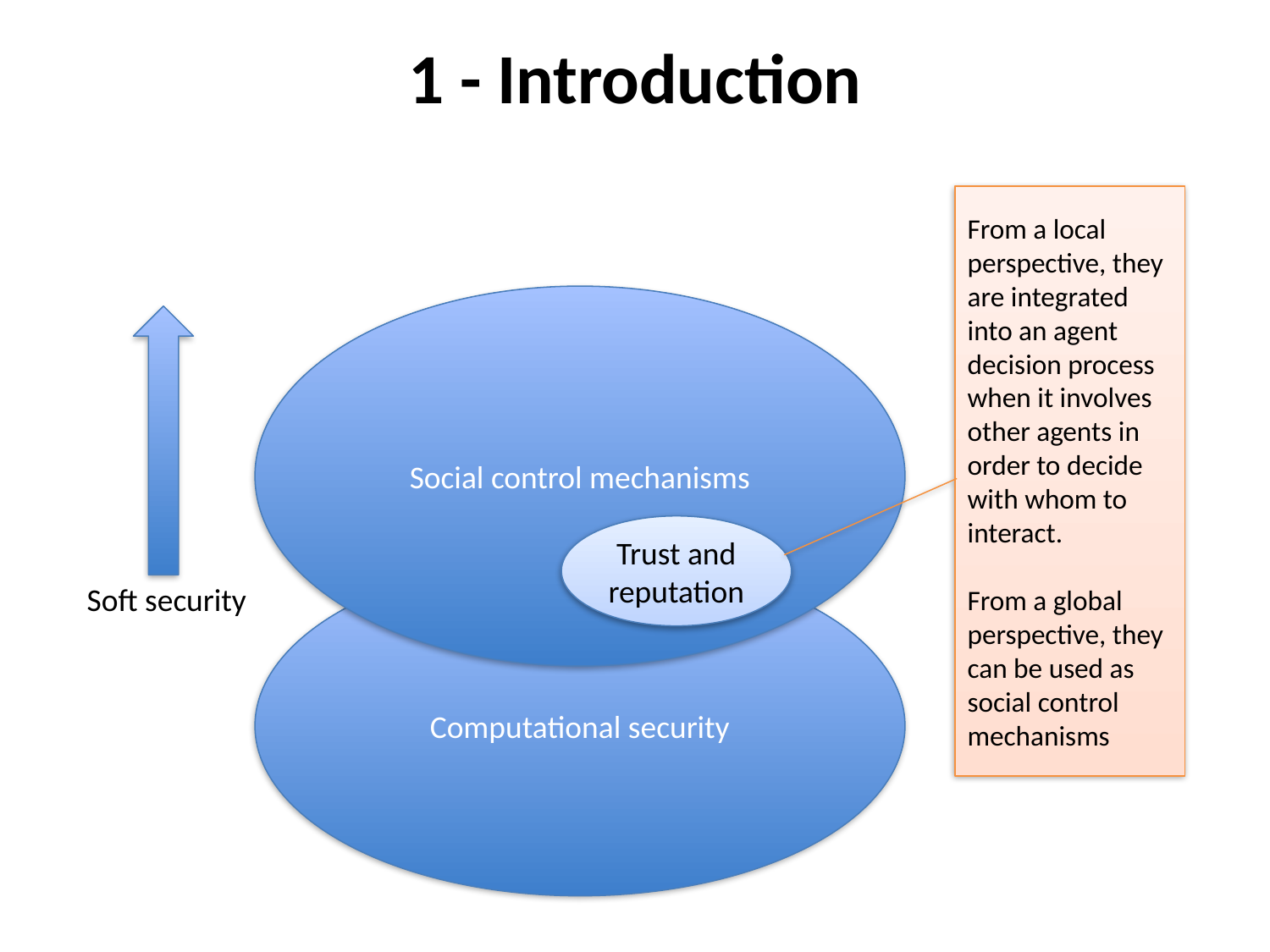

# 1 - Introduction
From a local perspective, they are integrated into an agent decision process when it involves other agents in order to decide with whom to interact.

From a global perspective, they can be used as social control mechanisms
Social control mechanisms

Trust and reputation
Computational security
Soft security